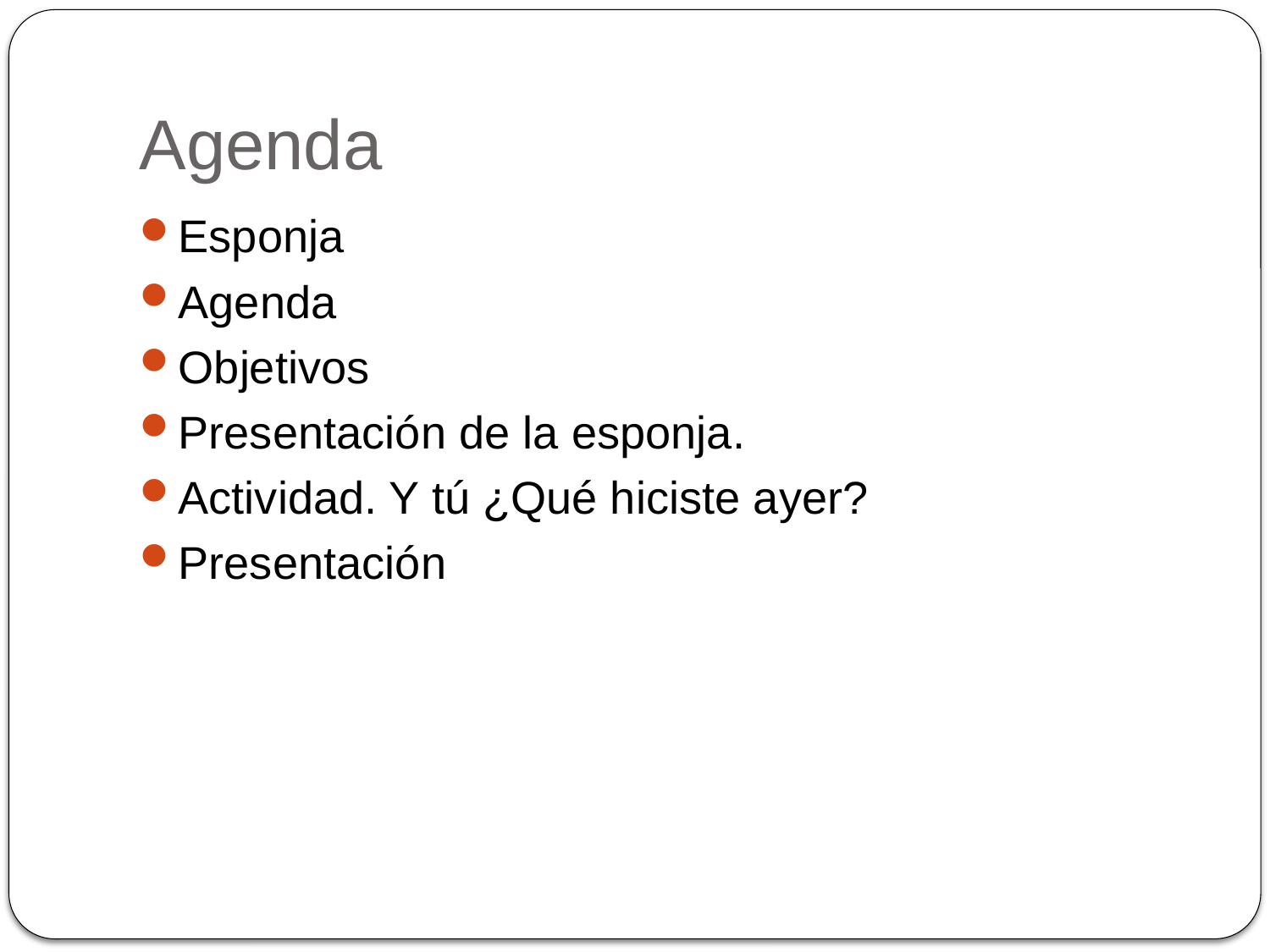

# Agenda
Esponja
Agenda
Objetivos
Presentación de la esponja.
Actividad. Y tú ¿Qué hiciste ayer?
Presentación